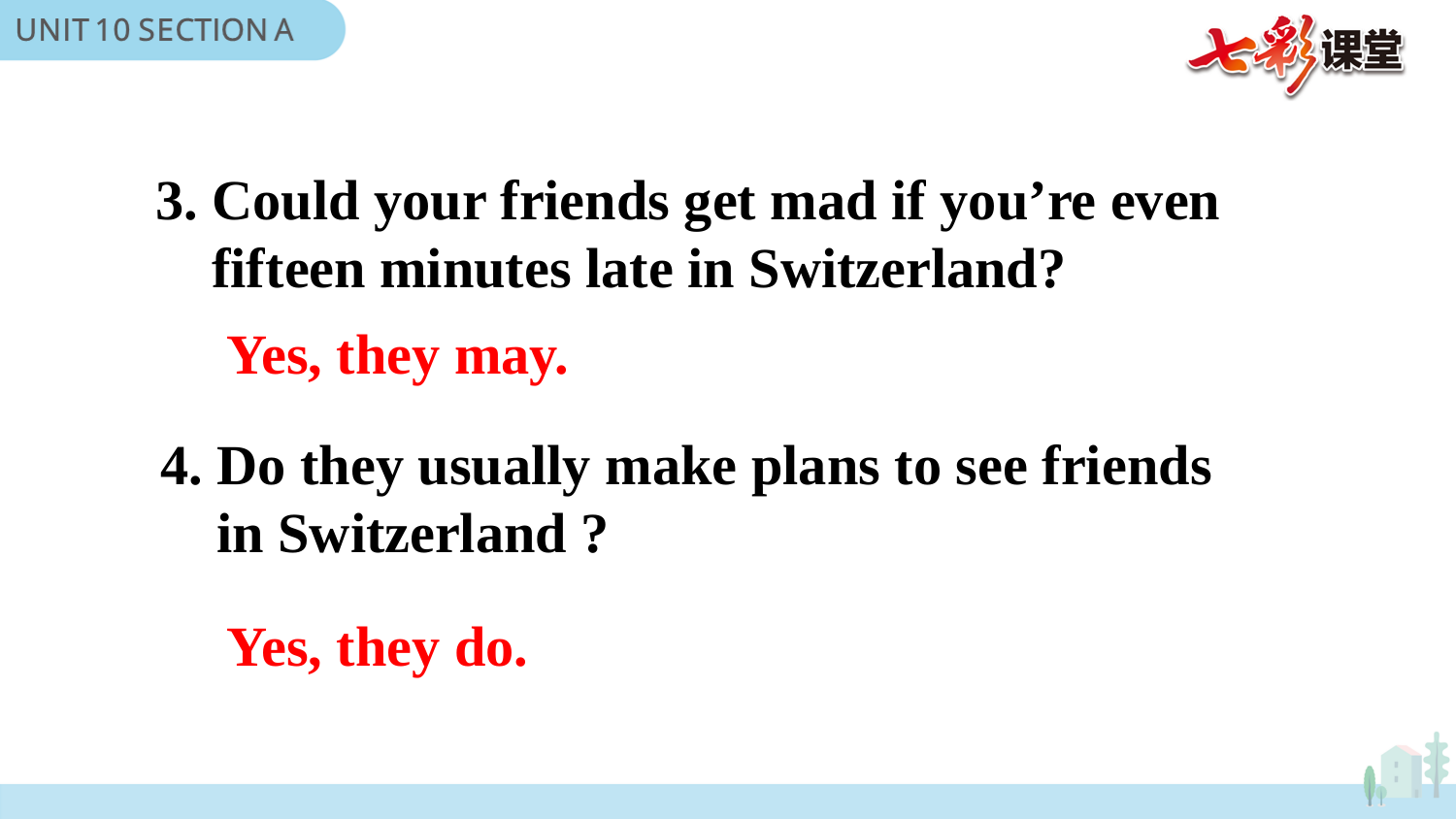

3. Could your friends get mad if you’re even
    fifteen minutes late in Switzerland?
Yes, they may.
4. Do they usually make plans to see friends
    in Switzerland ?
Yes, they do.